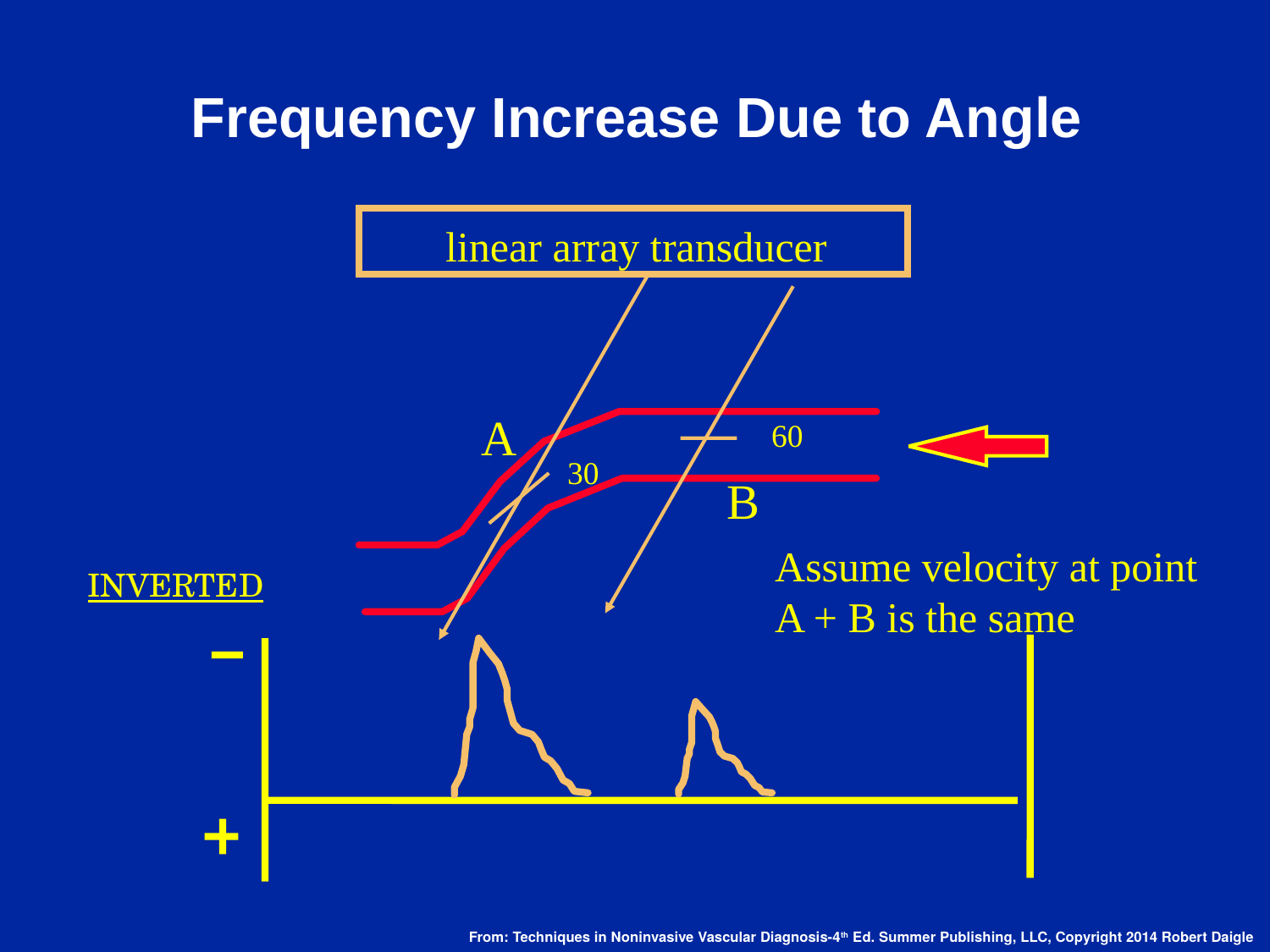

Frequency Increase Due to Angle

linear array transducer

60

30

A
B
Assume velocity at point
A + B is the same
INVERTED